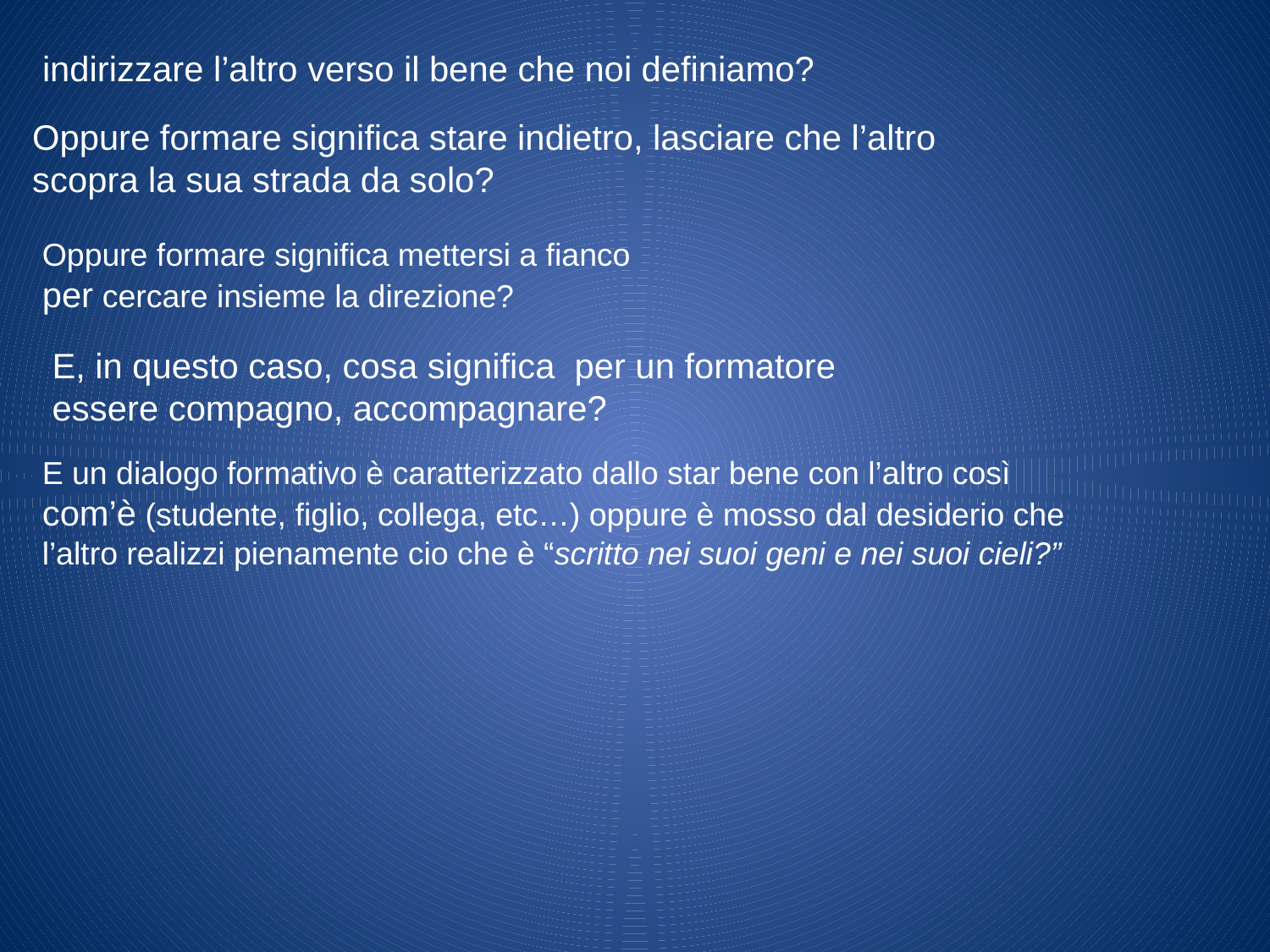

formare significa mettersi davanti, indicare la strada,
indirizzare l’altro verso il bene che noi definiamo?
Oppure formare significa stare indietro, lasciare che l’altro scopra la sua strada da solo?
Oppure formare significa mettersi a fianco per cercare insieme la direzione?
E, in questo caso, cosa significa  per un formatore  essere compagno, accompagnare?
E un dialogo formativo è caratterizzato dallo star bene con l’altro così com’è (studente, figlio, collega, etc…) oppure è mosso dal desiderio che l’altro realizzi pienamente cio che è “scritto nei suoi geni e nei suoi cieli?”